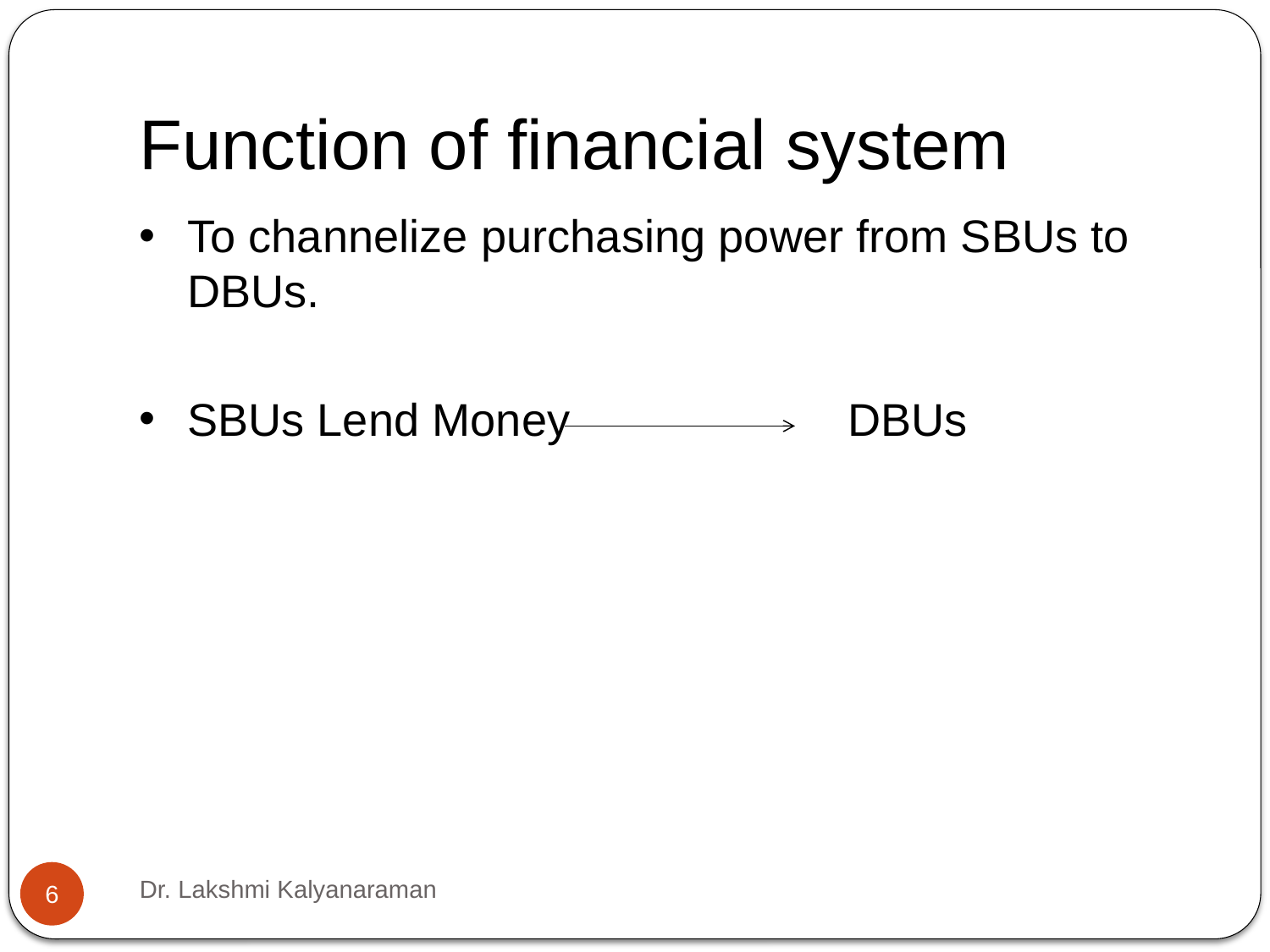

# Function of financial system
To channelize purchasing power from SBUs to DBUs.

SBUs Lend Money 		  DBUs

Dr. Lakshmi Kalyanaraman
6